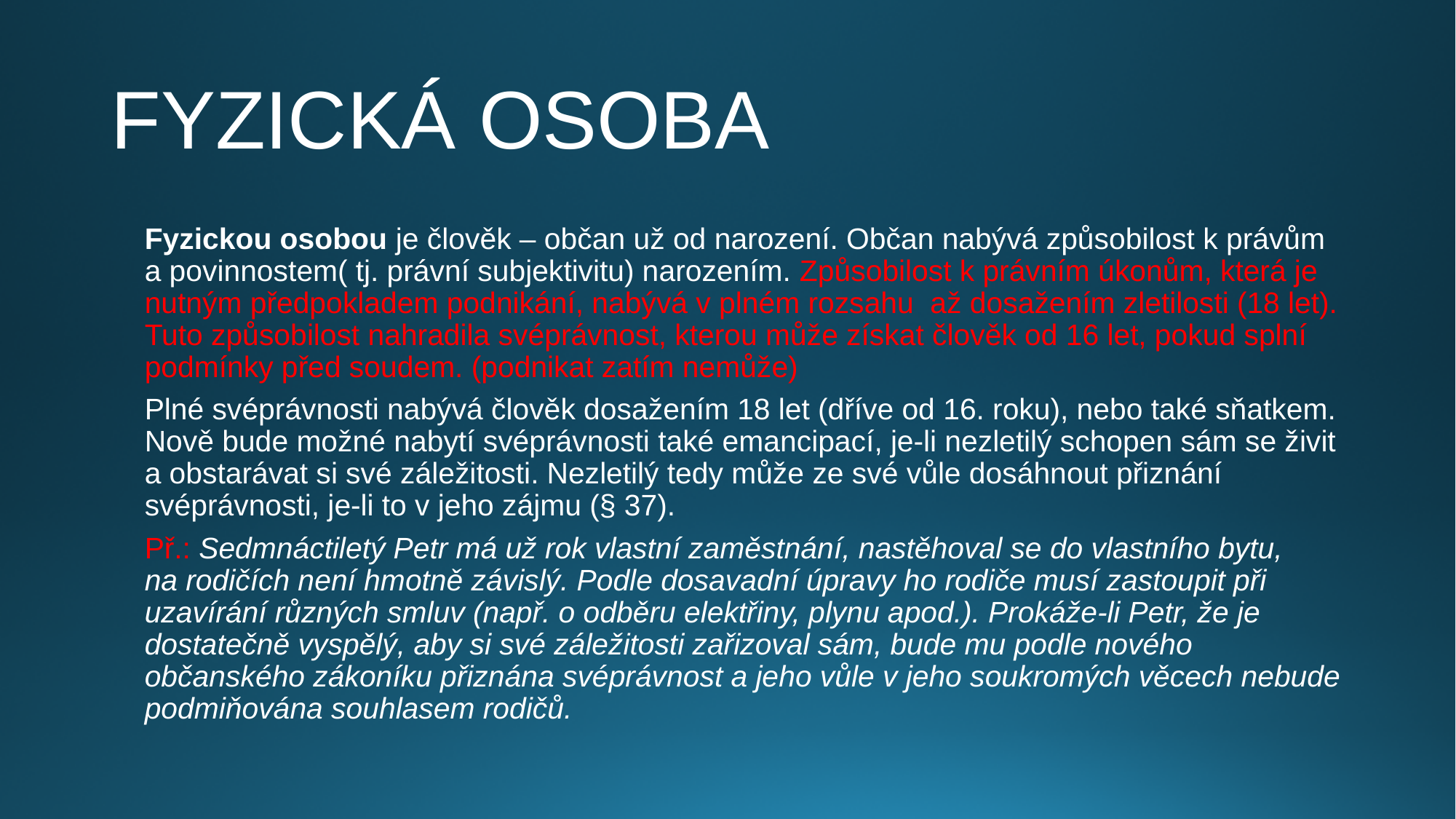

# FYZICKÁ OSOBA
Fyzickou osobou je člověk – občan už od narození. Občan nabývá způsobilost k právům a povinnostem( tj. právní subjektivitu) narozením. Způsobilost k právním úkonům, která je nutným předpokladem podnikání, nabývá v plném rozsahu  až dosažením zletilosti (18 let). Tuto způsobilost nahradila svéprávnost, kterou může získat člověk od 16 let, pokud splní podmínky před soudem. (podnikat zatím nemůže)
Plné svéprávnosti nabývá člověk dosažením 18 let (dříve od 16. roku), nebo také sňatkem. Nově bude možné nabytí svéprávnosti také emancipací, je-li nezletilý schopen sám se živit a obstarávat si své záležitosti. Nezletilý tedy může ze své vůle dosáhnout přiznání svéprávnosti, je-li to v jeho zájmu (§ 37).
Př.: Sedmnáctiletý Petr má už rok vlastní zaměstnání, nastěhoval se do vlastního bytu, na rodičích není hmotně závislý. Podle dosavadní úpravy ho rodiče musí zastoupit při uzavírání různých smluv (např. o odběru elektřiny, plynu apod.). Prokáže-li Petr, že je dostatečně vyspělý, aby si své záležitosti zařizoval sám, bude mu podle nového občanského zákoníku přiznána svéprávnost a jeho vůle v jeho soukromých věcech nebude podmiňována souhlasem rodičů.